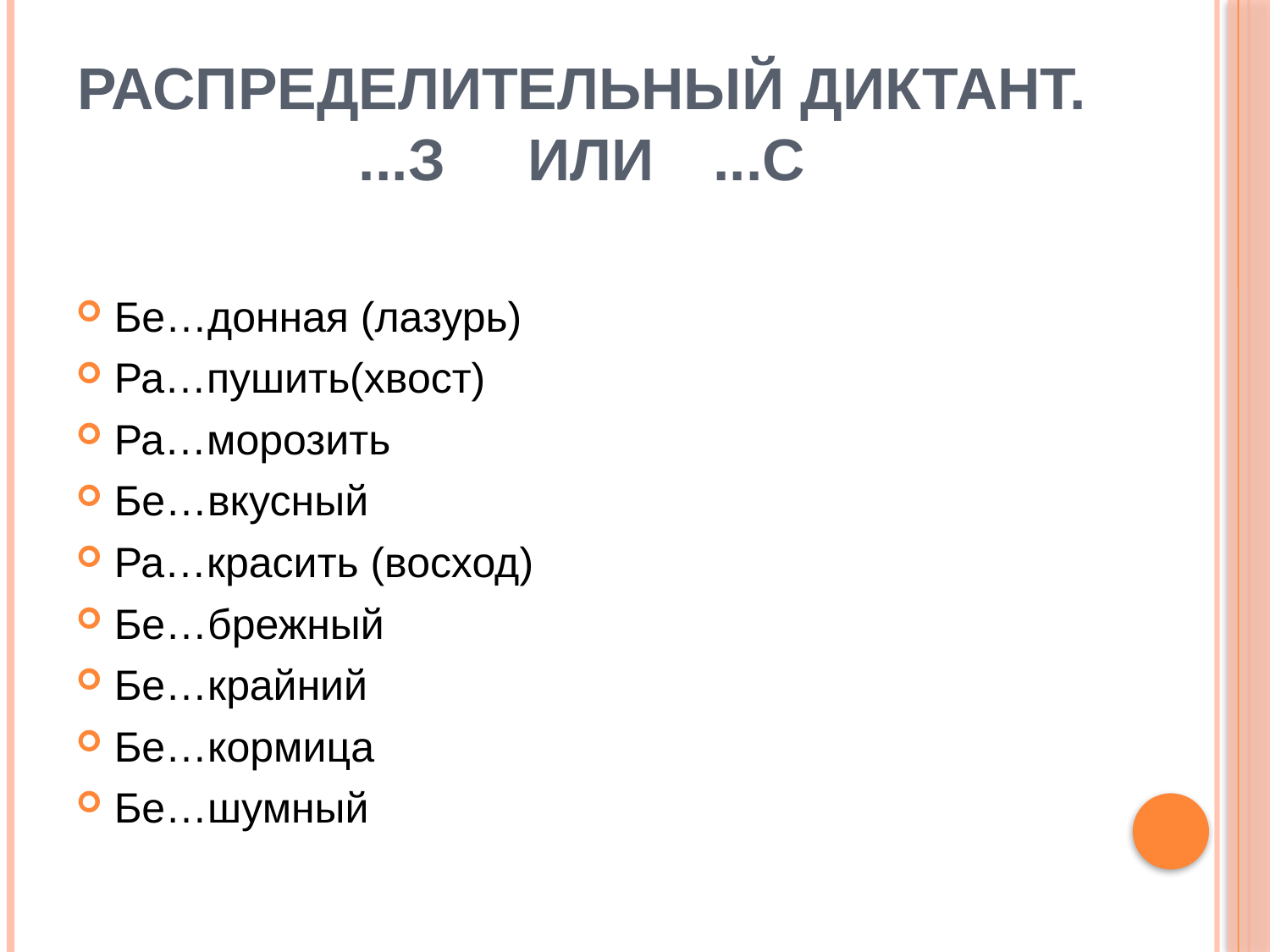

# Распределительный диктант. ...З     или 	...С

Бе…донная (лазурь)
Ра…пушить(хвост)
Ра…морозить
Бе…вкусный
Ра…красить (восход)
Бе…брежный
Бе…крайний
Бе…кормица
Бе…шумный